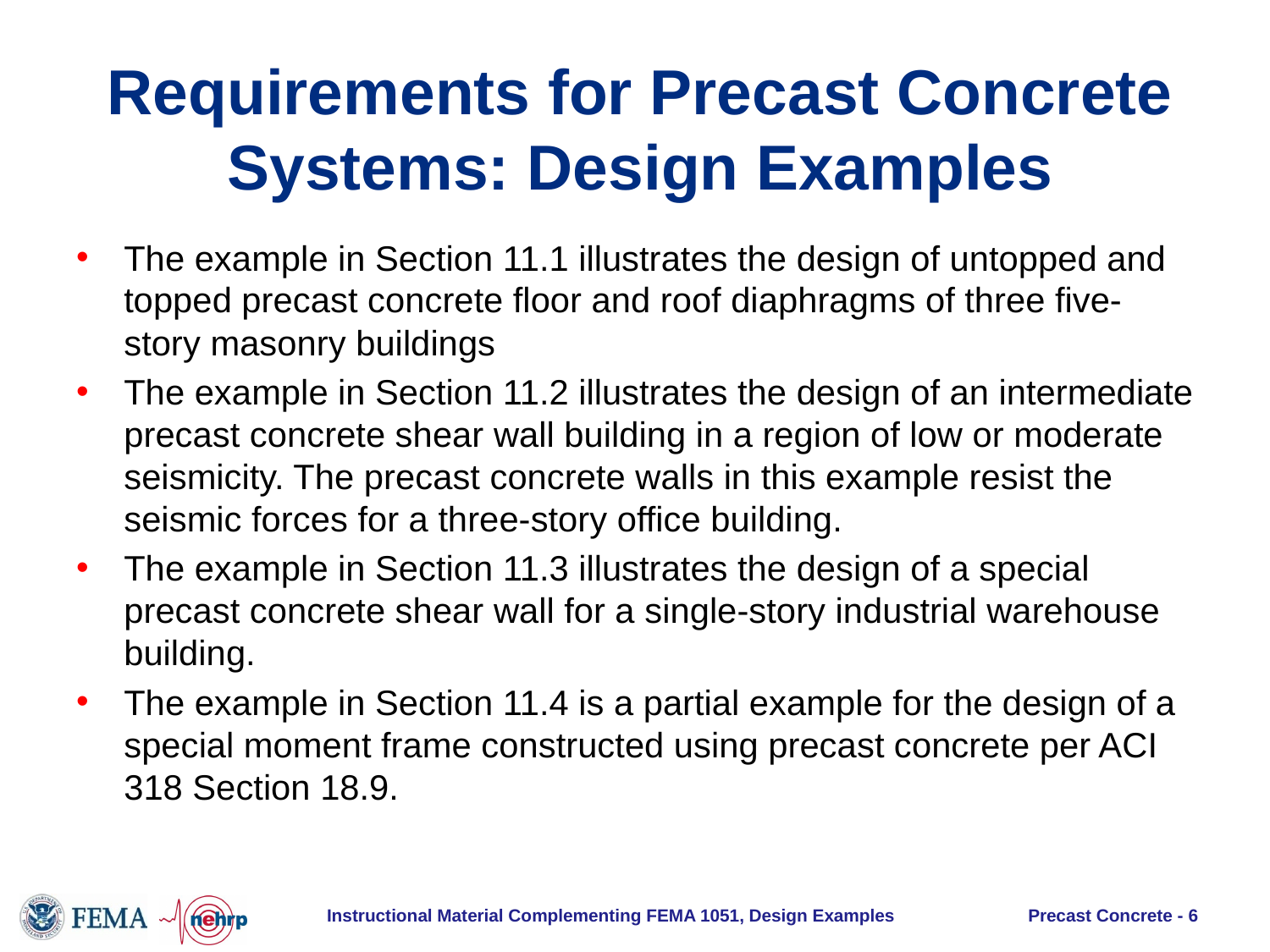

# Requirements for Precast Concrete Systems: Design Examples
The example in Section 11.1 illustrates the design of untopped and topped precast concrete floor and roof diaphragms of three five-story masonry buildings
The example in Section 11.2 illustrates the design of an intermediate precast concrete shear wall building in a region of low or moderate seismicity. The precast concrete walls in this example resist the seismic forces for a three-story office building.
The example in Section 11.3 illustrates the design of a special precast concrete shear wall for a single-story industrial warehouse building.
The example in Section 11.4 is a partial example for the design of a special moment frame constructed using precast concrete per ACI 318 Section 18.9.